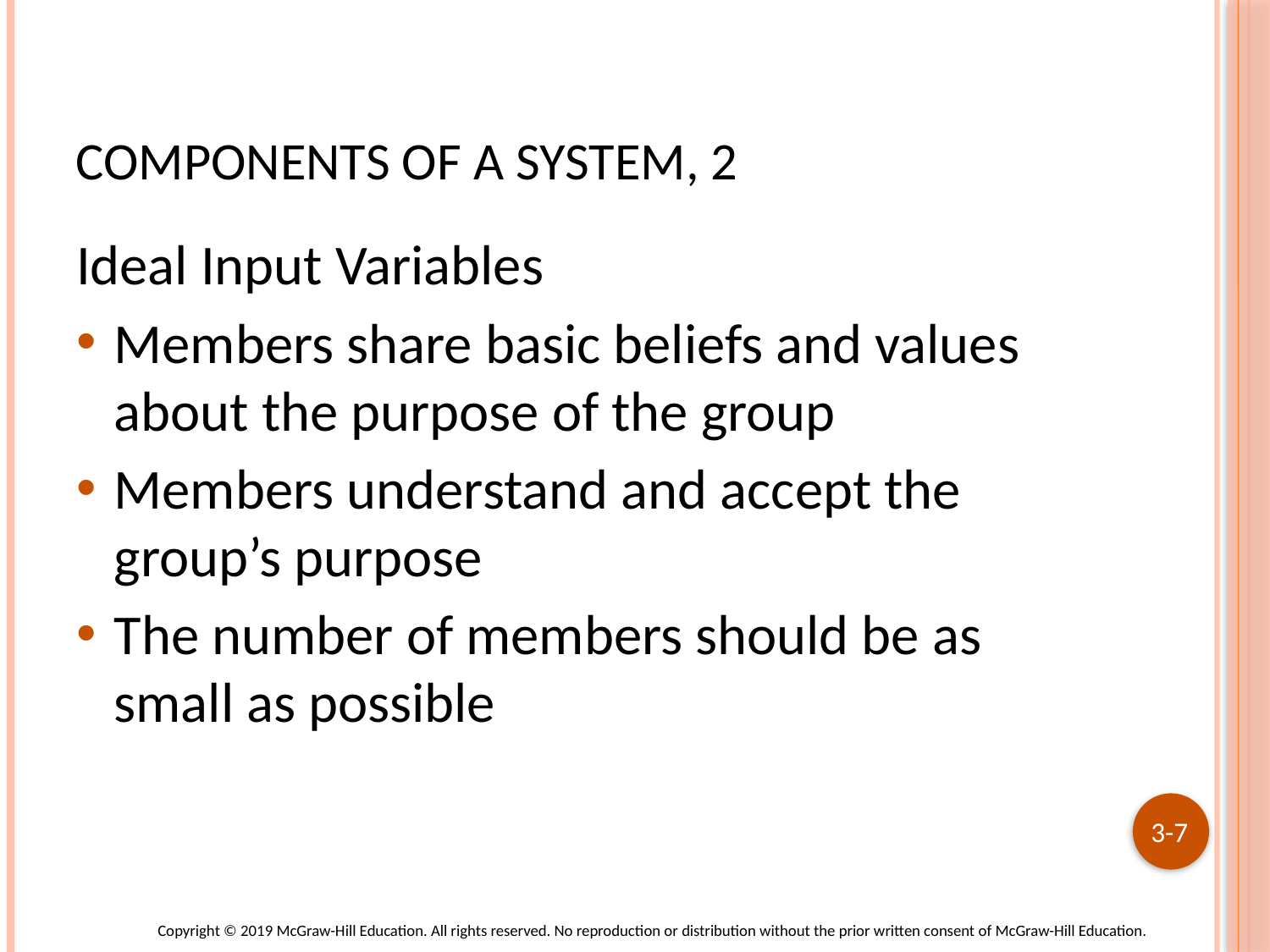

# Components of a System, 2
Ideal Input Variables
Members share basic beliefs and values about the purpose of the group
Members understand and accept the group’s purpose
The number of members should be as small as possible